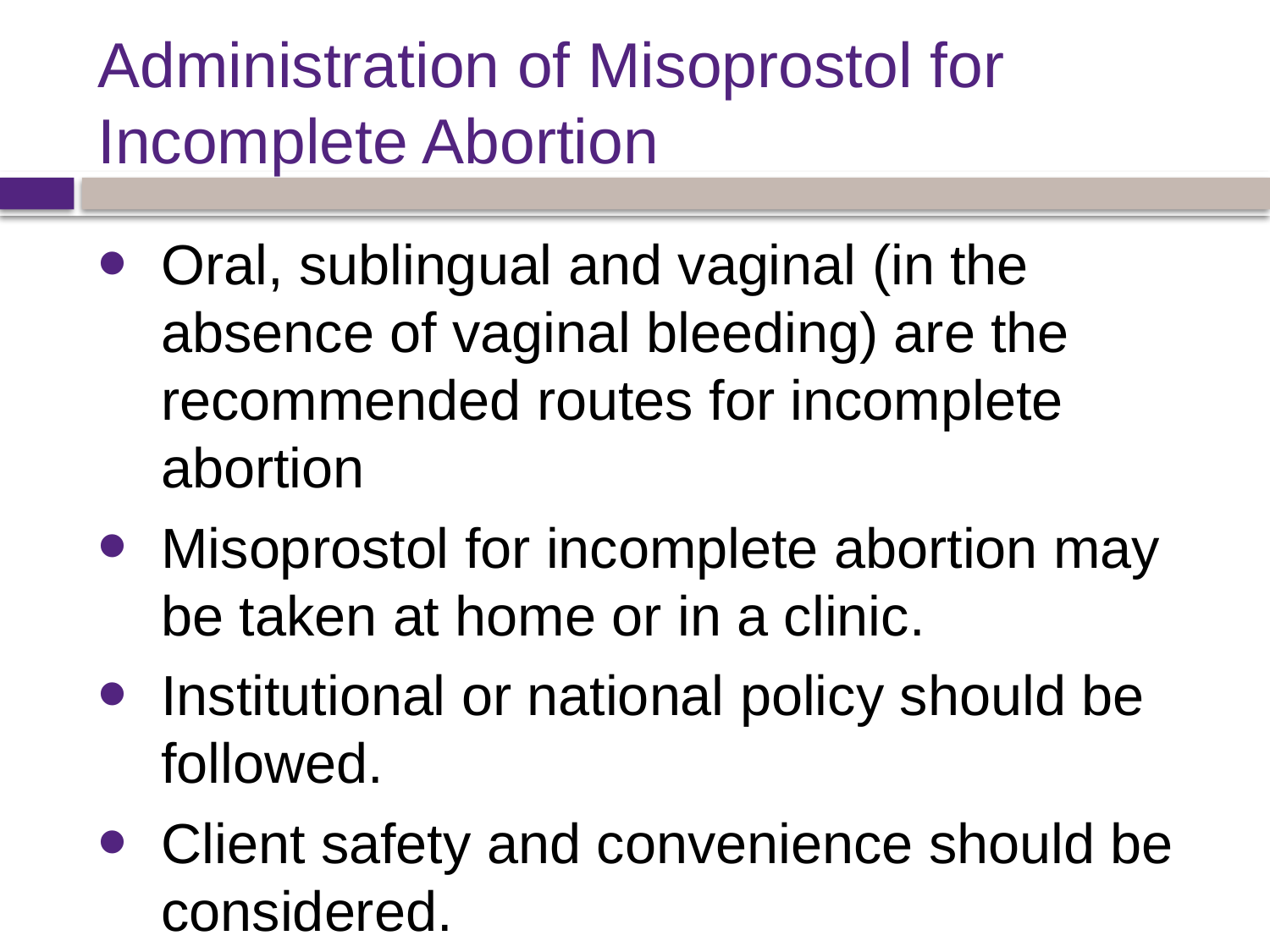

# Administration of Misoprostol for Incomplete Abortion
Oral, sublingual and vaginal (in the absence of vaginal bleeding) are the recommended routes for incomplete abortion
Misoprostol for incomplete abortion may be taken at home or in a clinic.
Institutional or national policy should be followed.
Client safety and convenience should be considered.